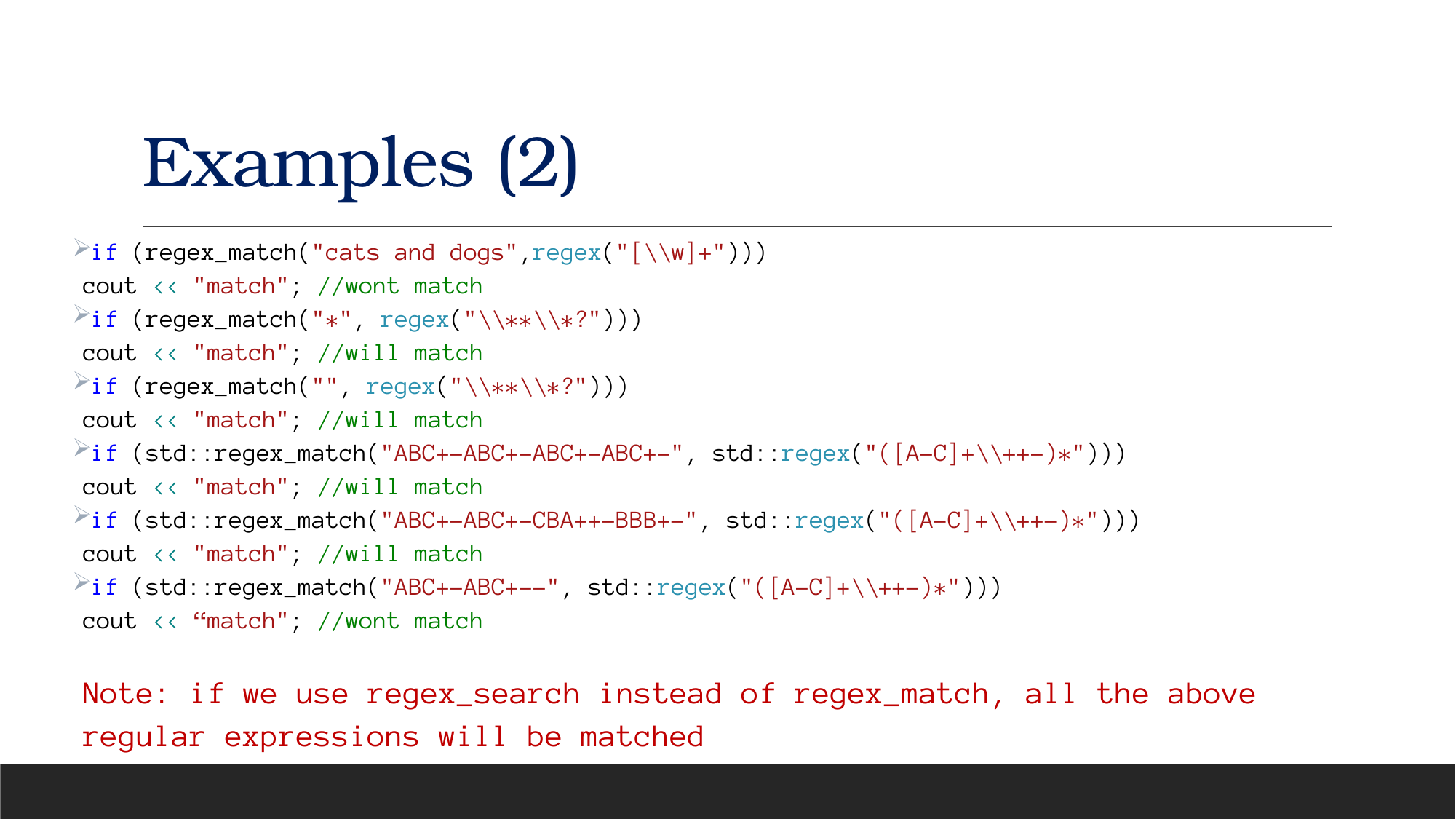

# Examples (2)
if (regex_match("cats and dogs",regex("[\\w]+")))
cout << "match"; //wont match
if (regex_match("*", regex("\\**\\*?")))
cout << "match"; //will match
if (regex_match("", regex("\\**\\*?")))
cout << "match"; //will match
if (std::regex_match("ABC+-ABC+-ABC+-ABC+-", std::regex("([A-C]+\\++-)*")))
cout << "match"; //will match
if (std::regex_match("ABC+-ABC+-CBA++-BBB+-", std::regex("([A-C]+\\++-)*")))
cout << "match"; //will match
if (std::regex_match("ABC+-ABC+--", std::regex("([A-C]+\\++-)*")))
cout << “match"; //wont match

Note: if we use regex_search instead of regex_match, all the above regular expressions will be matched